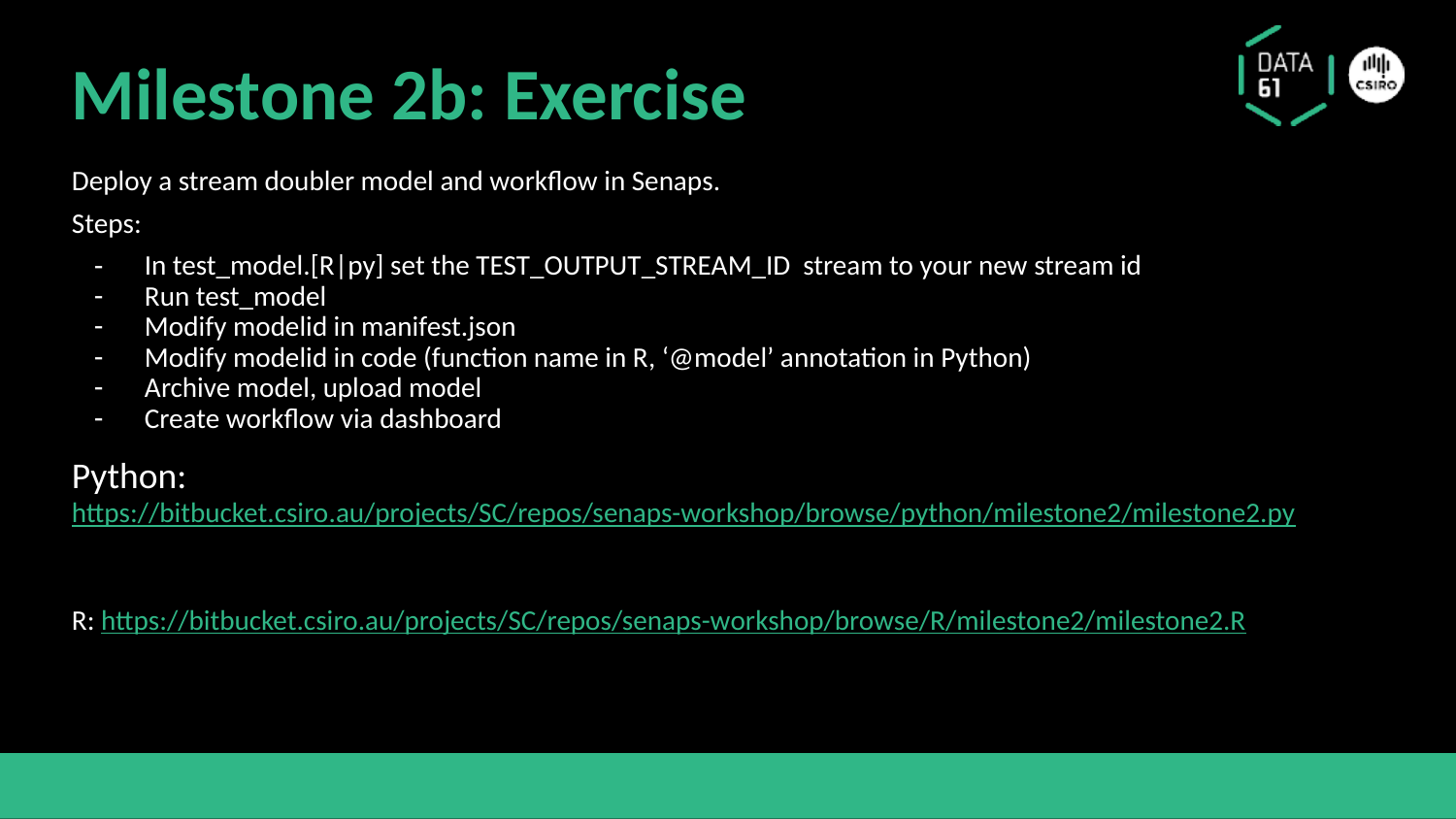

# Milestone 2b: Exercise
Deploy a stream doubler model and workflow in Senaps.
Steps:
In test_model.[R|py] set the TEST_OUTPUT_STREAM_ID  stream to your new stream id
Run test_model
Modify modelid in manifest.json
Modify modelid in code (function name in R, ‘@model’ annotation in Python)
Archive model, upload model
Create workflow via dashboard
Python: https://bitbucket.csiro.au/projects/SC/repos/senaps-workshop/browse/python/milestone2/milestone2.py

R: https://bitbucket.csiro.au/projects/SC/repos/senaps-workshop/browse/R/milestone2/milestone2.R